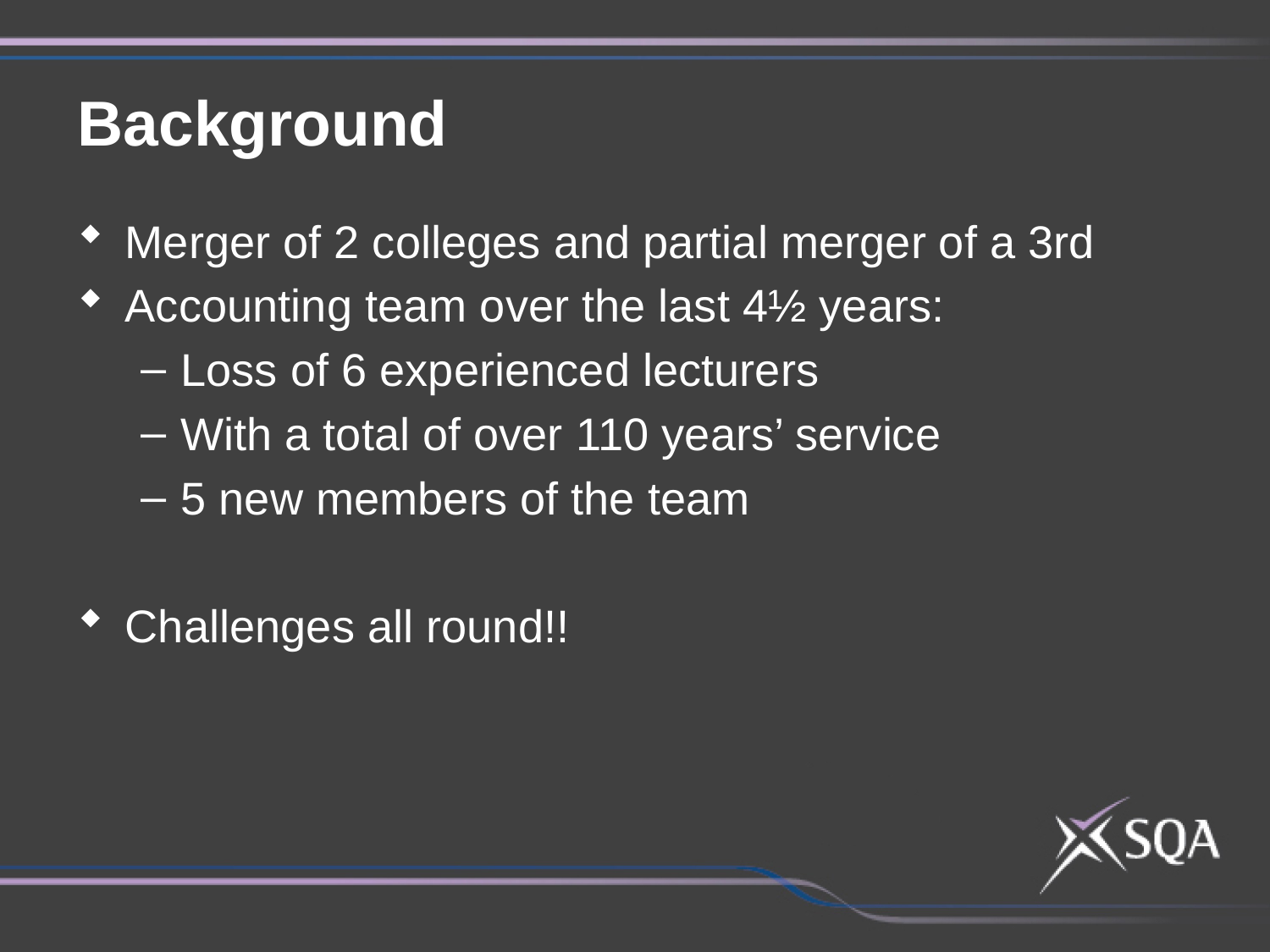

Background
Merger of 2 colleges and partial merger of a 3rd
Accounting team over the last 4½ years:
Loss of 6 experienced lecturers
With a total of over 110 years’ service
5 new members of the team

Challenges all round!!